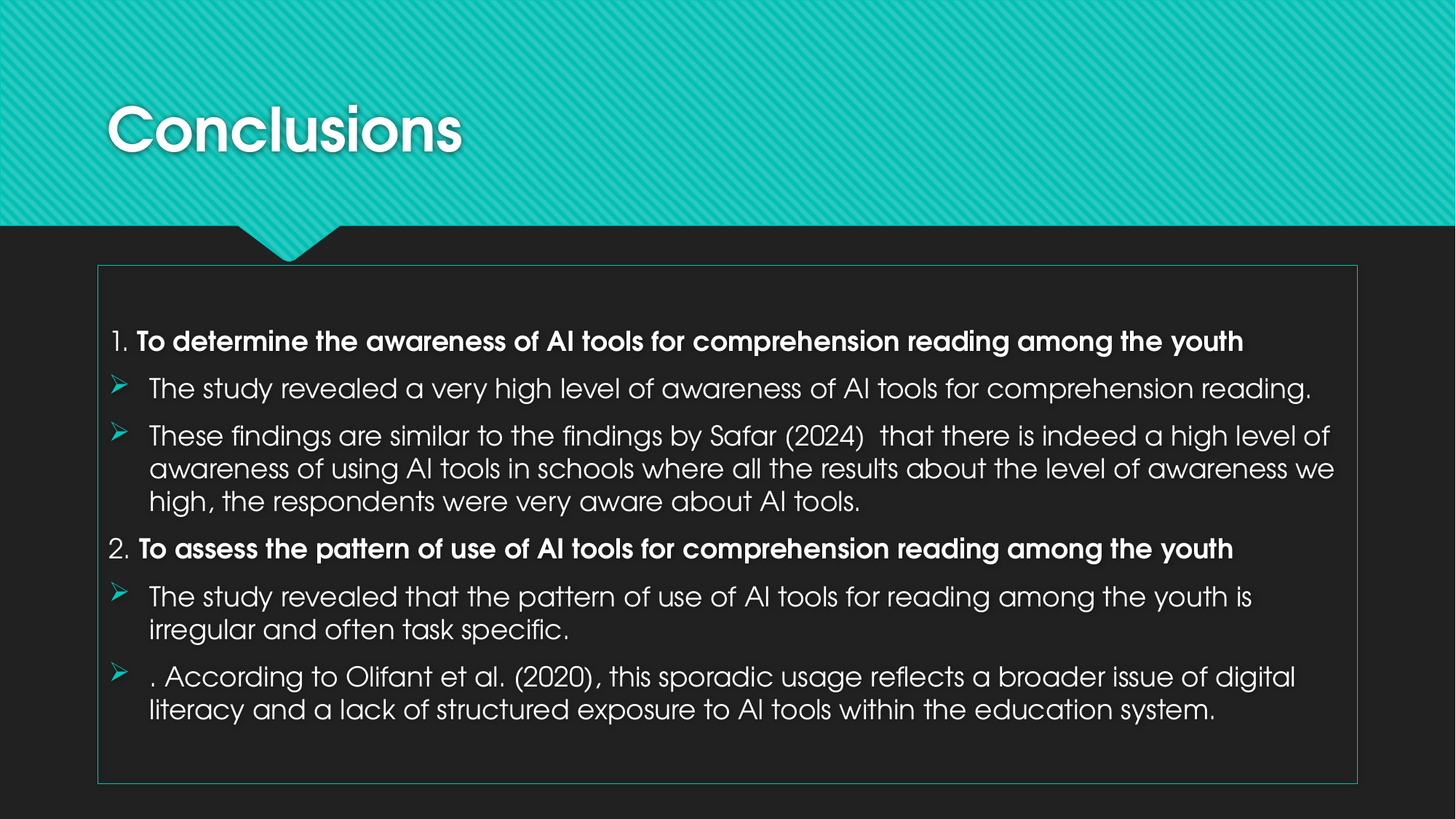

# Conclusions
1. To determine the awareness of AI tools for comprehension reading among the youth
The study revealed a very high level of awareness of AI tools for comprehension reading.
These findings are similar to the findings by Safar (2024)  that there is indeed a high level of awareness of using AI tools in schools where all the results about the level of awareness we high, the respondents were very aware about AI tools.
2. To assess the pattern of use of AI tools for comprehension reading among the youth
The study revealed that the pattern of use of AI tools for reading among the youth is irregular and often task specific.
. According to Olifant et al. (2020), this sporadic usage reflects a broader issue of digital literacy and a lack of structured exposure to AI tools within the education system.